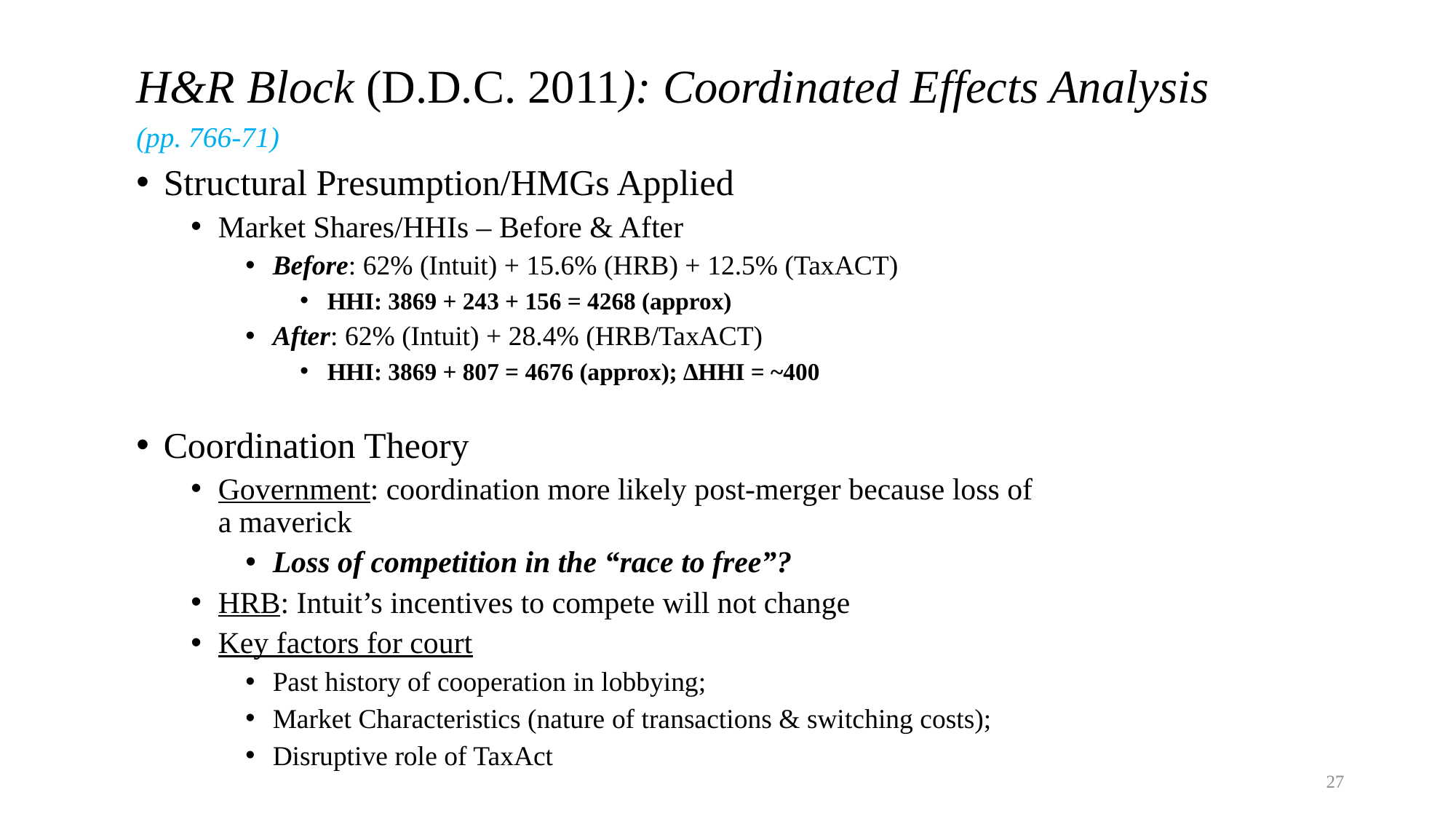

# H&R Block (D.D.C. 2011): Coordinated Effects Analysis (pp. 766-71)
Structural Presumption/HMGs Applied
Market Shares/HHIs – Before & After
Before: 62% (Intuit) + 15.6% (HRB) + 12.5% (TaxACT)
HHI: 3869 + 243 + 156 = 4268 (approx)
After: 62% (Intuit) + 28.4% (HRB/TaxACT)
HHI: 3869 + 807 = 4676 (approx); ∆HHI = ~400
Coordination Theory
Government: coordination more likely post-merger because loss of a maverick
Loss of competition in the “race to free”?
HRB: Intuit’s incentives to compete will not change
Key factors for court
Past history of cooperation in lobbying;
Market Characteristics (nature of transactions & switching costs);
Disruptive role of TaxAct

27